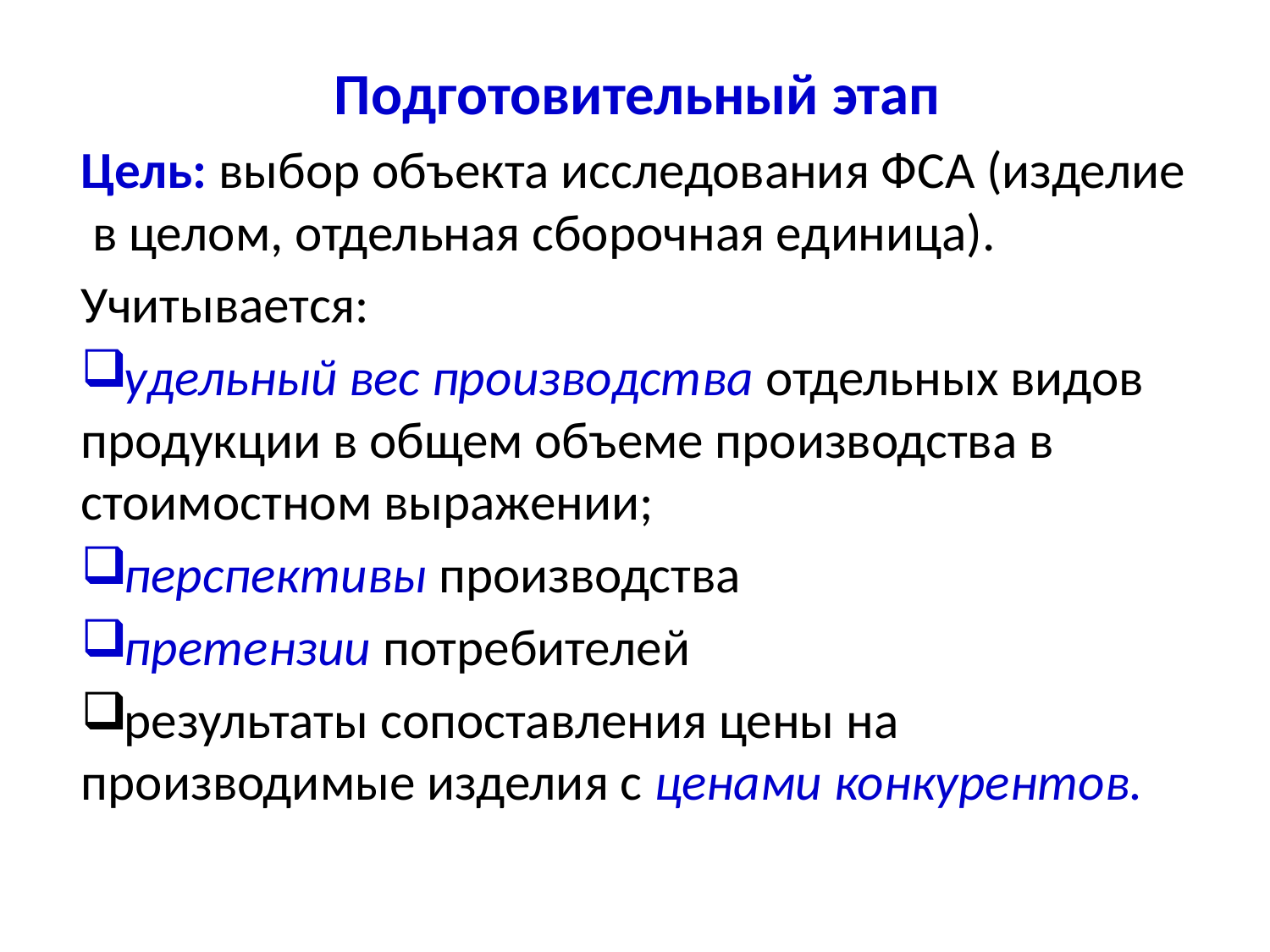

Подготовительный этап
Цель: выбор объекта исследования ФСА (изделие  в целом, отдельная сборочная единица).
Учитывается:
удельный вес производства отдельных видов продукции в общем объеме производства в стоимостном выражении;
перспективы производства
претензии потребителей
результаты сопоставления цены на производимые изделия с ценами конкурентов.